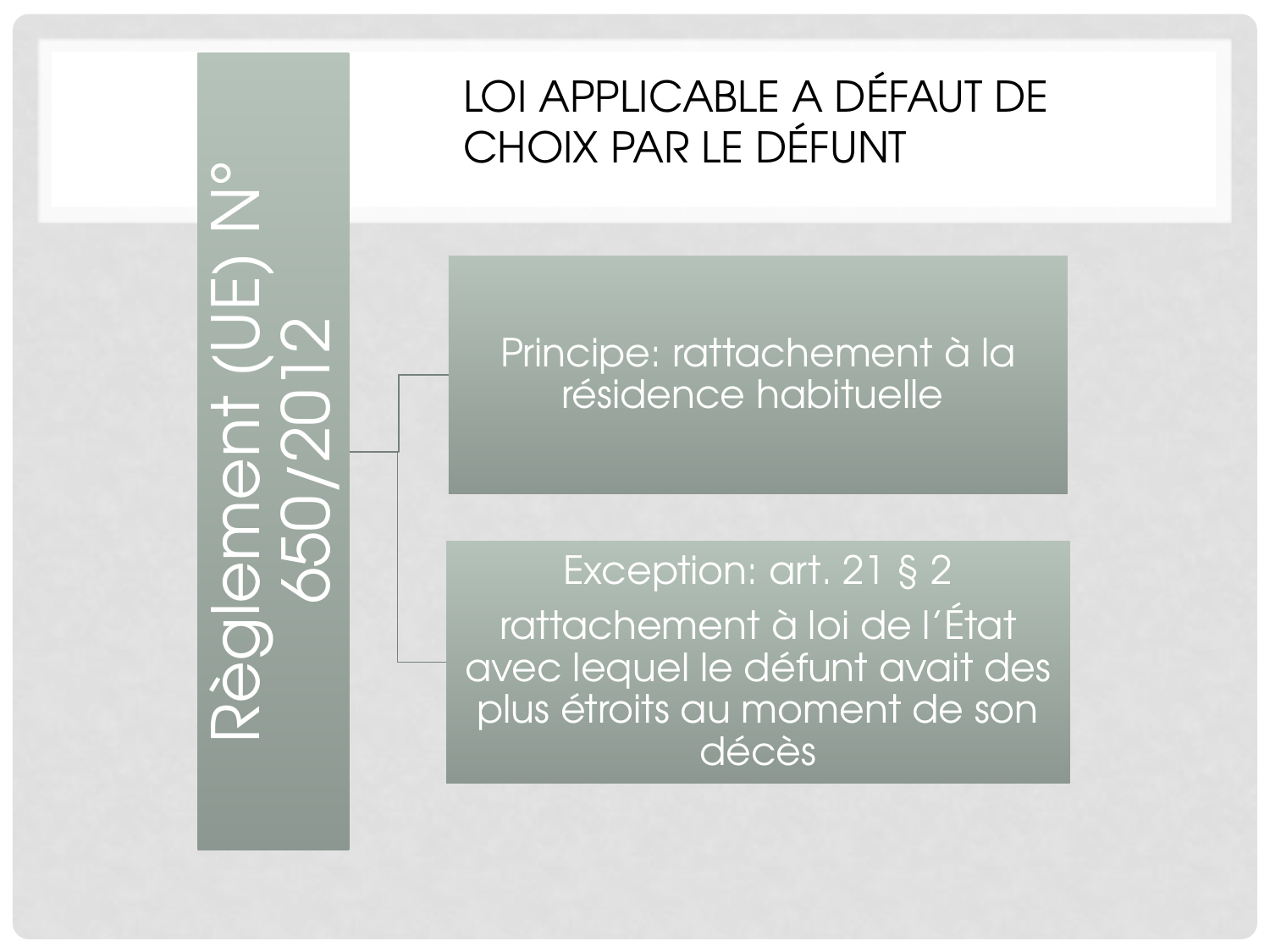

Règlement (UE) N° 650/2012
Principe: rattachement à la résidence habituelle
Exception: art. 21 § 2
rattachement à loi de l’État avec lequel le défunt avait des plus étroits au moment de son décès
LOI APPLICABLE A DÉFAUT DE CHOIX PAR LE DÉFUNT